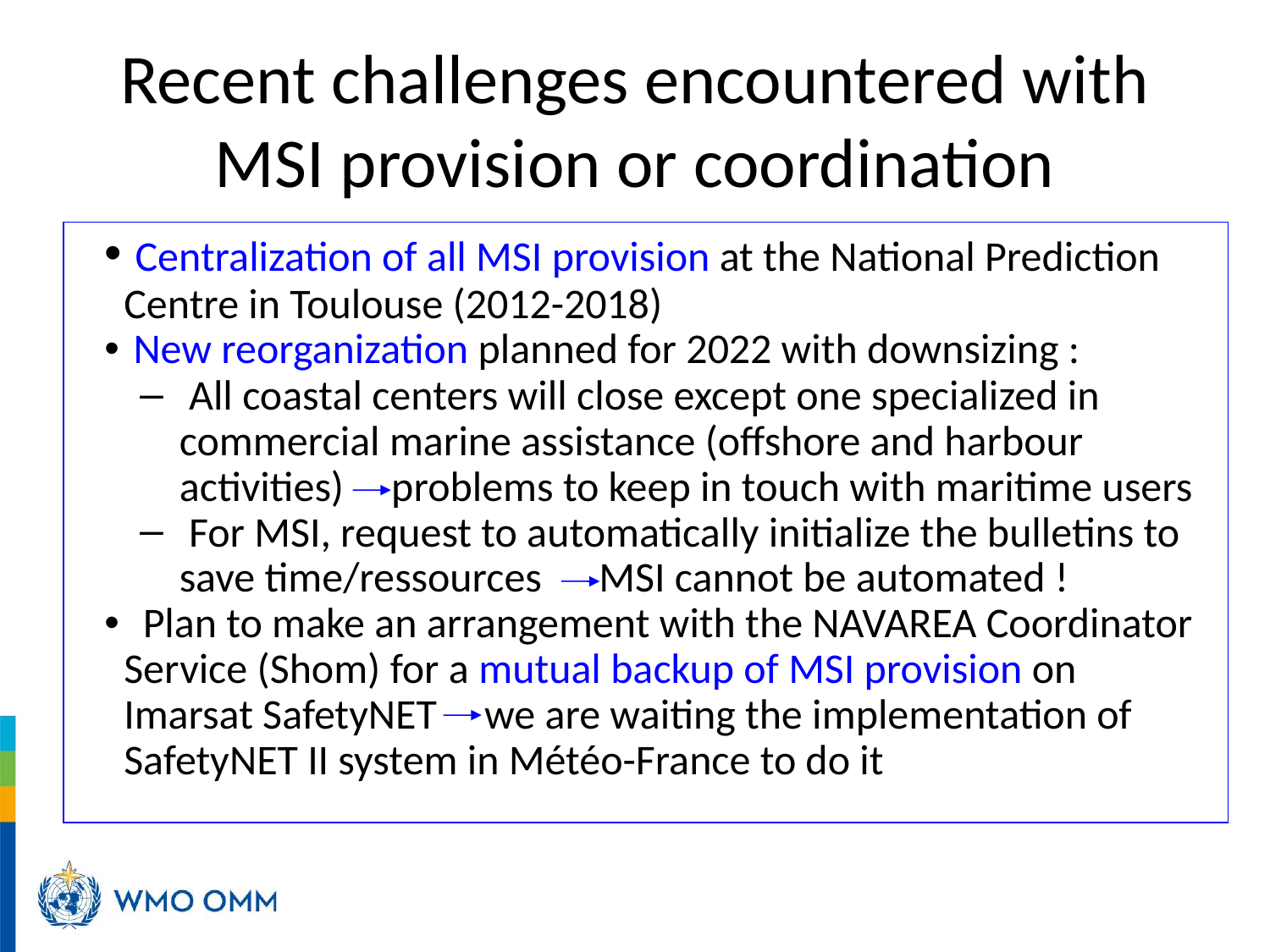

# Recent challenges encountered with MSI provision or coordination
 Centralization of all MSI provision at the National Prediction Centre in Toulouse (2012-2018)
 New reorganization planned for 2022 with downsizing :
 All coastal centers will close except one specialized in commercial marine assistance (offshore and harbour activities)     problems to keep in touch with maritime users
 For MSI, request to automatically initialize the bulletins to save time/ressources      MSI cannot be automated !
  Plan to make an arrangement with the NAVAREA Coordinator Service (Shom) for a mutual backup of MSI provision on Imarsat SafetyNET     we are waiting the implementation of SafetyNET II system in Météo-France to do it